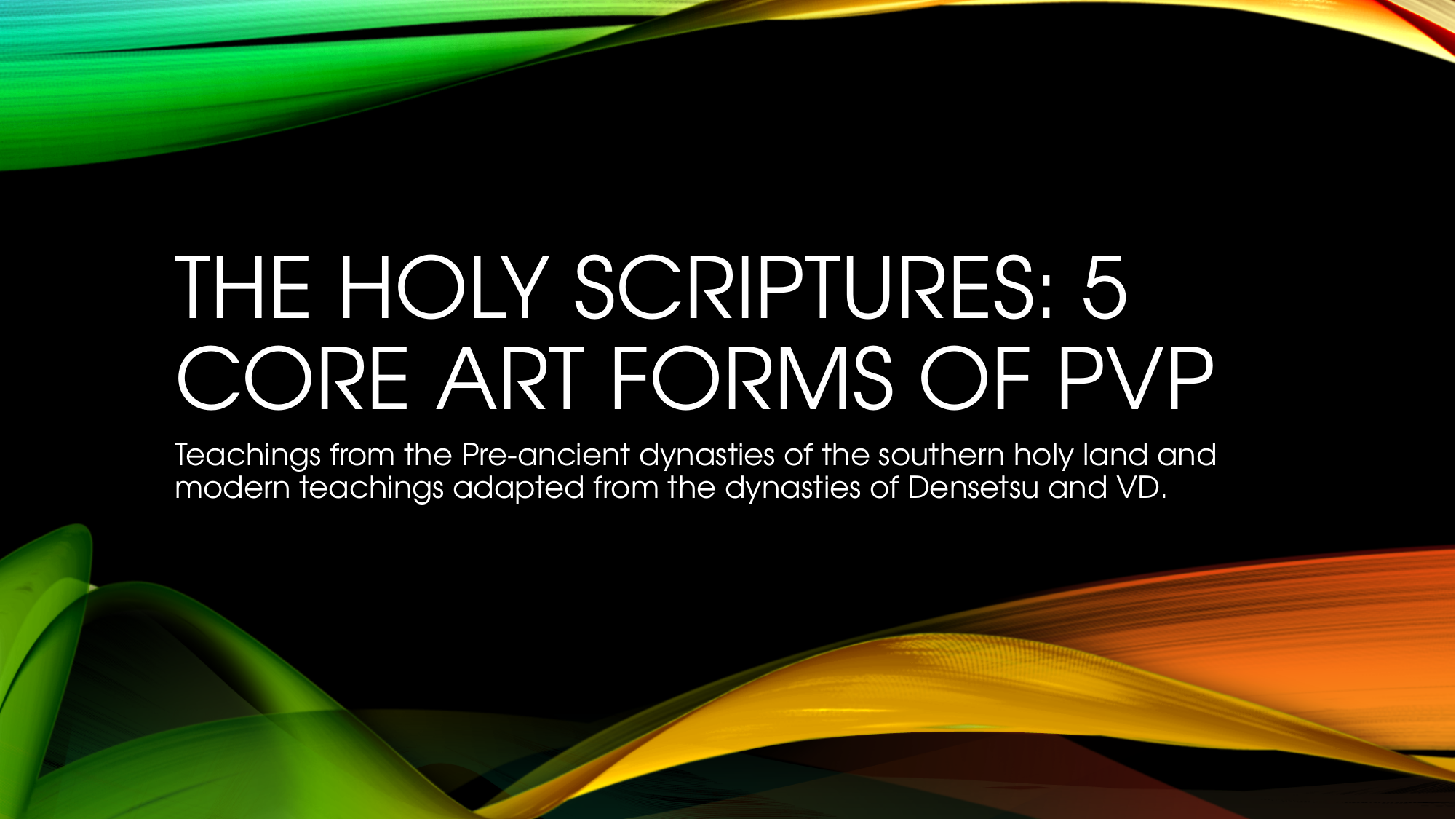

# The holy scriptures: 5 core art forms of pvp
Teachings from the Pre-ancient dynasties of the southern holy land and modern teachings adapted from the dynasties of Densetsu and VD.